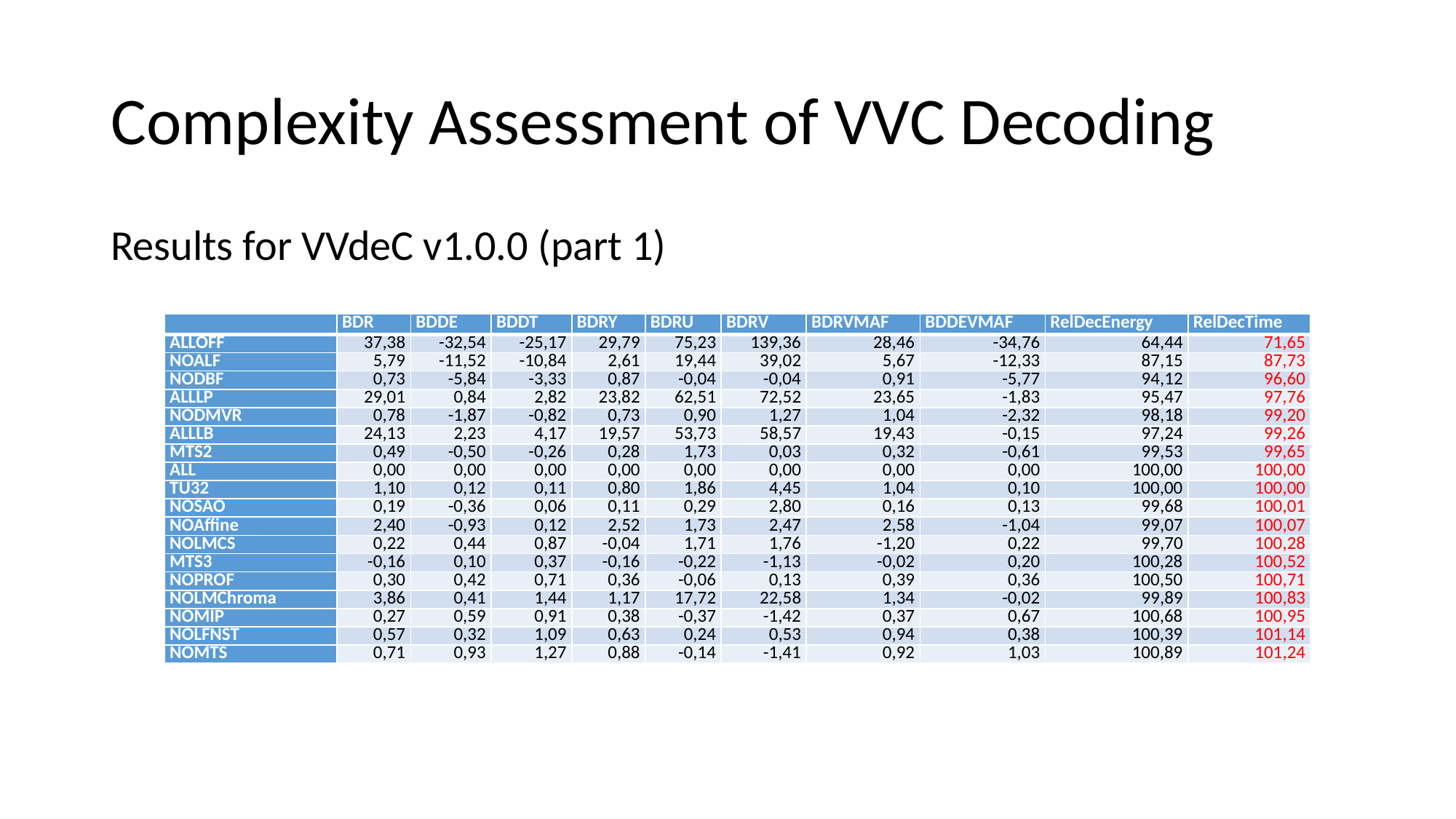

# Complexity Assessment of VVC Decoding
Results for VVdeC v1.0.0 (part 1)
|  | BDR | BDDE | BDDT | BDRY | BDRU | BDRV | BDRVMAF | BDDEVMAF | RelDecEnergy | RelDecTime |
| --- | --- | --- | --- | --- | --- | --- | --- | --- | --- | --- |
| ALLOFF | 37,38 | -32,54 | -25,17 | 29,79 | 75,23 | 139,36 | 28,46 | -34,76 | 64,44 | 71,65 |
| NOALF | 5,79 | -11,52 | -10,84 | 2,61 | 19,44 | 39,02 | 5,67 | -12,33 | 87,15 | 87,73 |
| NODBF | 0,73 | -5,84 | -3,33 | 0,87 | -0,04 | -0,04 | 0,91 | -5,77 | 94,12 | 96,60 |
| ALLLP | 29,01 | 0,84 | 2,82 | 23,82 | 62,51 | 72,52 | 23,65 | -1,83 | 95,47 | 97,76 |
| NODMVR | 0,78 | -1,87 | -0,82 | 0,73 | 0,90 | 1,27 | 1,04 | -2,32 | 98,18 | 99,20 |
| ALLLB | 24,13 | 2,23 | 4,17 | 19,57 | 53,73 | 58,57 | 19,43 | -0,15 | 97,24 | 99,26 |
| MTS2 | 0,49 | -0,50 | -0,26 | 0,28 | 1,73 | 0,03 | 0,32 | -0,61 | 99,53 | 99,65 |
| ALL | 0,00 | 0,00 | 0,00 | 0,00 | 0,00 | 0,00 | 0,00 | 0,00 | 100,00 | 100,00 |
| TU32 | 1,10 | 0,12 | 0,11 | 0,80 | 1,86 | 4,45 | 1,04 | 0,10 | 100,00 | 100,00 |
| NOSAO | 0,19 | -0,36 | 0,06 | 0,11 | 0,29 | 2,80 | 0,16 | 0,13 | 99,68 | 100,01 |
| NOAffine | 2,40 | -0,93 | 0,12 | 2,52 | 1,73 | 2,47 | 2,58 | -1,04 | 99,07 | 100,07 |
| NOLMCS | 0,22 | 0,44 | 0,87 | -0,04 | 1,71 | 1,76 | -1,20 | 0,22 | 99,70 | 100,28 |
| MTS3 | -0,16 | 0,10 | 0,37 | -0,16 | -0,22 | -1,13 | -0,02 | 0,20 | 100,28 | 100,52 |
| NOPROF | 0,30 | 0,42 | 0,71 | 0,36 | -0,06 | 0,13 | 0,39 | 0,36 | 100,50 | 100,71 |
| NOLMChroma | 3,86 | 0,41 | 1,44 | 1,17 | 17,72 | 22,58 | 1,34 | -0,02 | 99,89 | 100,83 |
| NOMIP | 0,27 | 0,59 | 0,91 | 0,38 | -0,37 | -1,42 | 0,37 | 0,67 | 100,68 | 100,95 |
| NOLFNST | 0,57 | 0,32 | 1,09 | 0,63 | 0,24 | 0,53 | 0,94 | 0,38 | 100,39 | 101,14 |
| NOMTS | 0,71 | 0,93 | 1,27 | 0,88 | -0,14 | -1,41 | 0,92 | 1,03 | 100,89 | 101,24 |